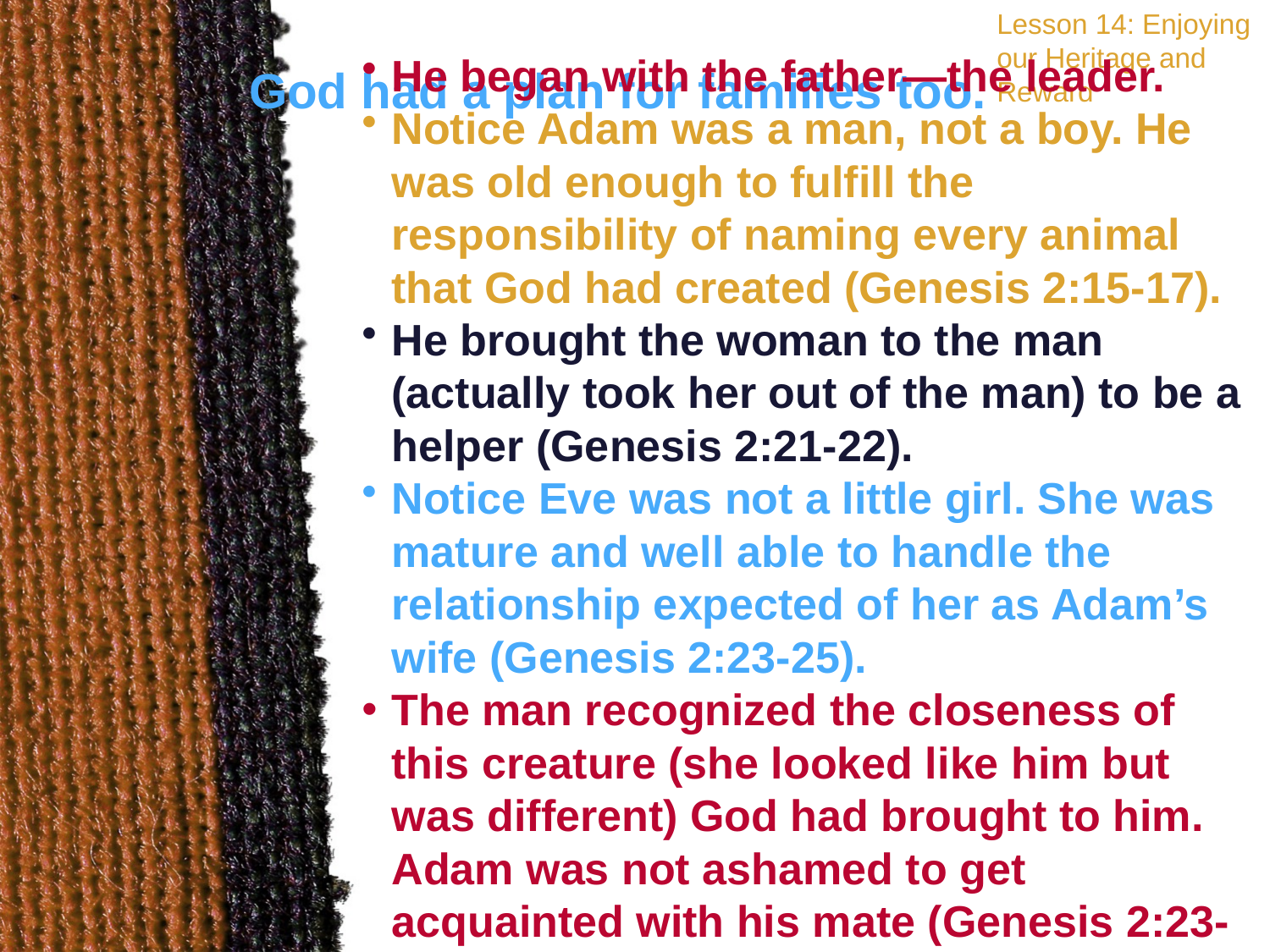

Lesson 14: Enjoying our Heritage and Reward
God had a plan for families too.
He began with the father—the leader.
Notice Adam was a man, not a boy. He was old enough to fulfill the responsibility of naming every animal that God had created (Genesis 2:15-17).
He brought the woman to the man (actually took her out of the man) to be a helper (Genesis 2:21-22).
Notice Eve was not a little girl. She was mature and well able to handle the relationship expected of her as Adam’s wife (Genesis 2:23-25).
The man recognized the closeness of this creature (she looked like him but was different) God had brought to him. Adam was not ashamed to get acquainted with his mate (Genesis 2:23-25).